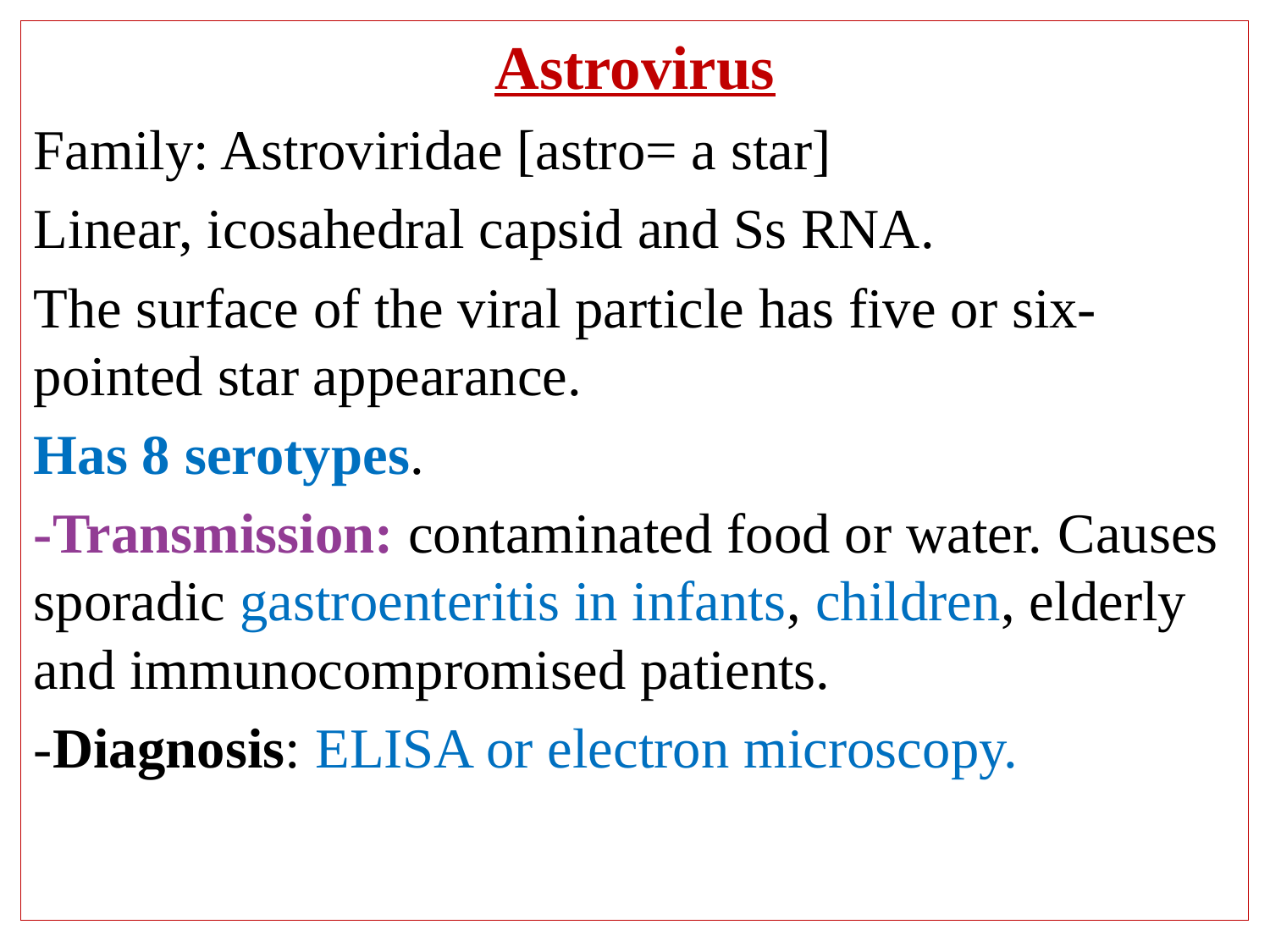

Astrovirus
Family: Astroviridae [astro= a star]
Linear, icosahedral capsid and Ss RNA.
The surface of the viral particle has five or six-pointed star appearance.
Has 8 serotypes.
-Transmission: contaminated food or water. Causes sporadic gastroenteritis in infants, children, elderly and immunocompromised patients.
-Diagnosis: ELISA or electron microscopy.
# N